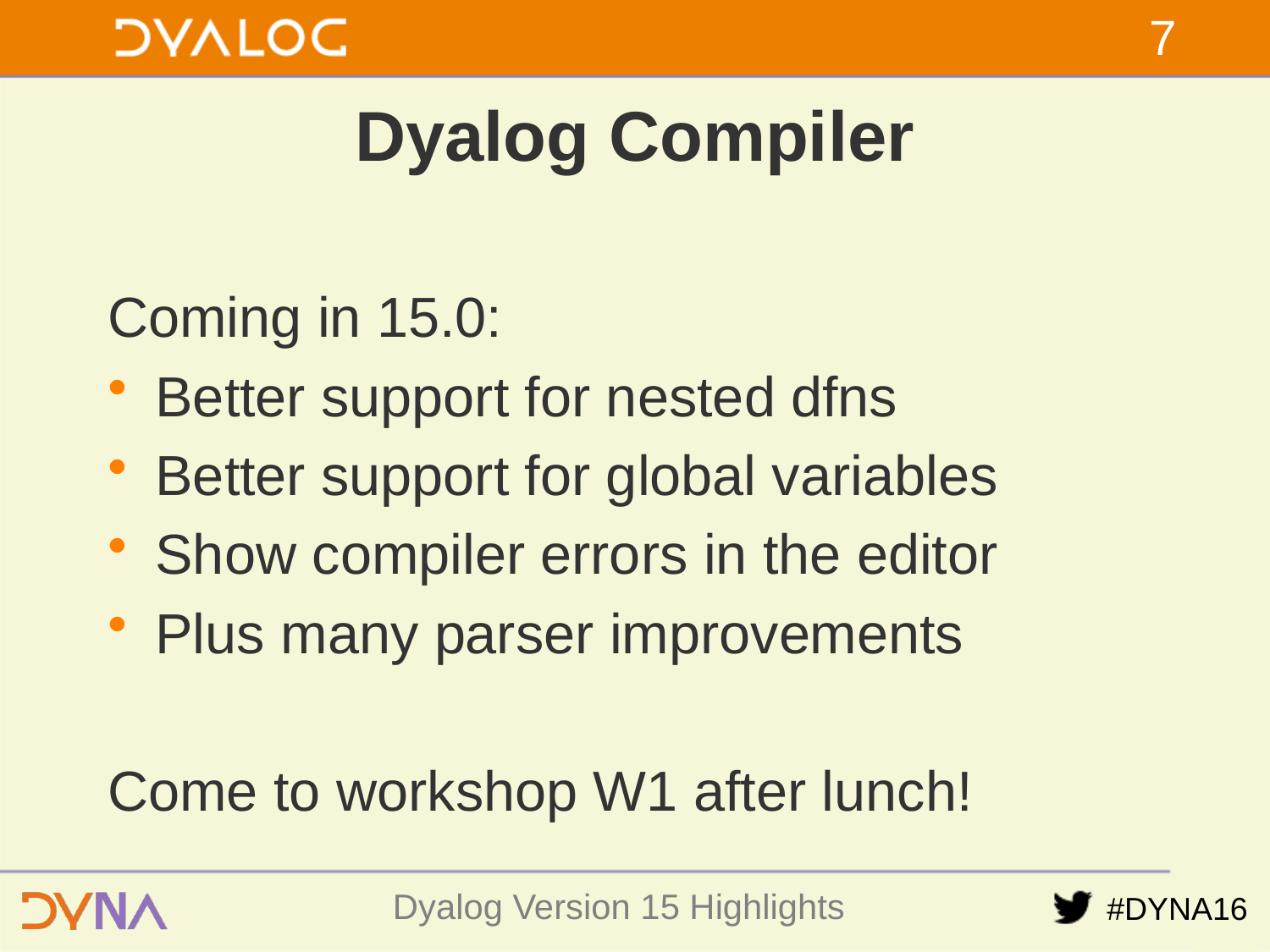

7
# Dyalog Compiler
Coming in 15.0:
Better support for nested dfns
Better support for global variables
Show compiler errors in the editor
Plus many parser improvements

Come to workshop W1 after lunch!
Dyalog Version 15 Highlights